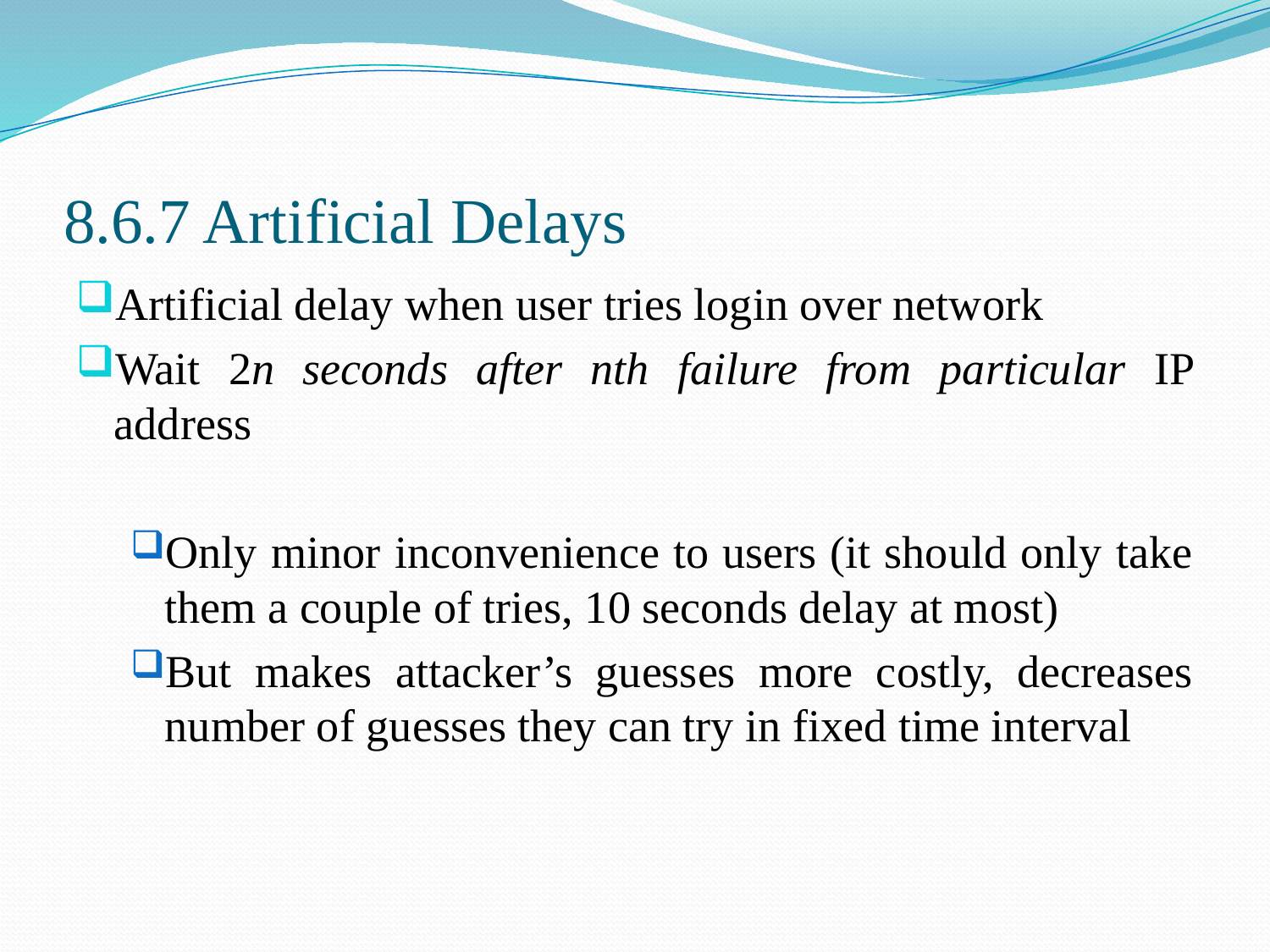

# 8.6.7 Artificial Delays
Artificial delay when user tries login over network
Wait 2n seconds after nth failure from particular IP address

Only minor inconvenience to users (it should only take them a couple of tries, 10 seconds delay at most)
But makes attacker’s guesses more costly, decreases number of guesses they can try in fixed time interval